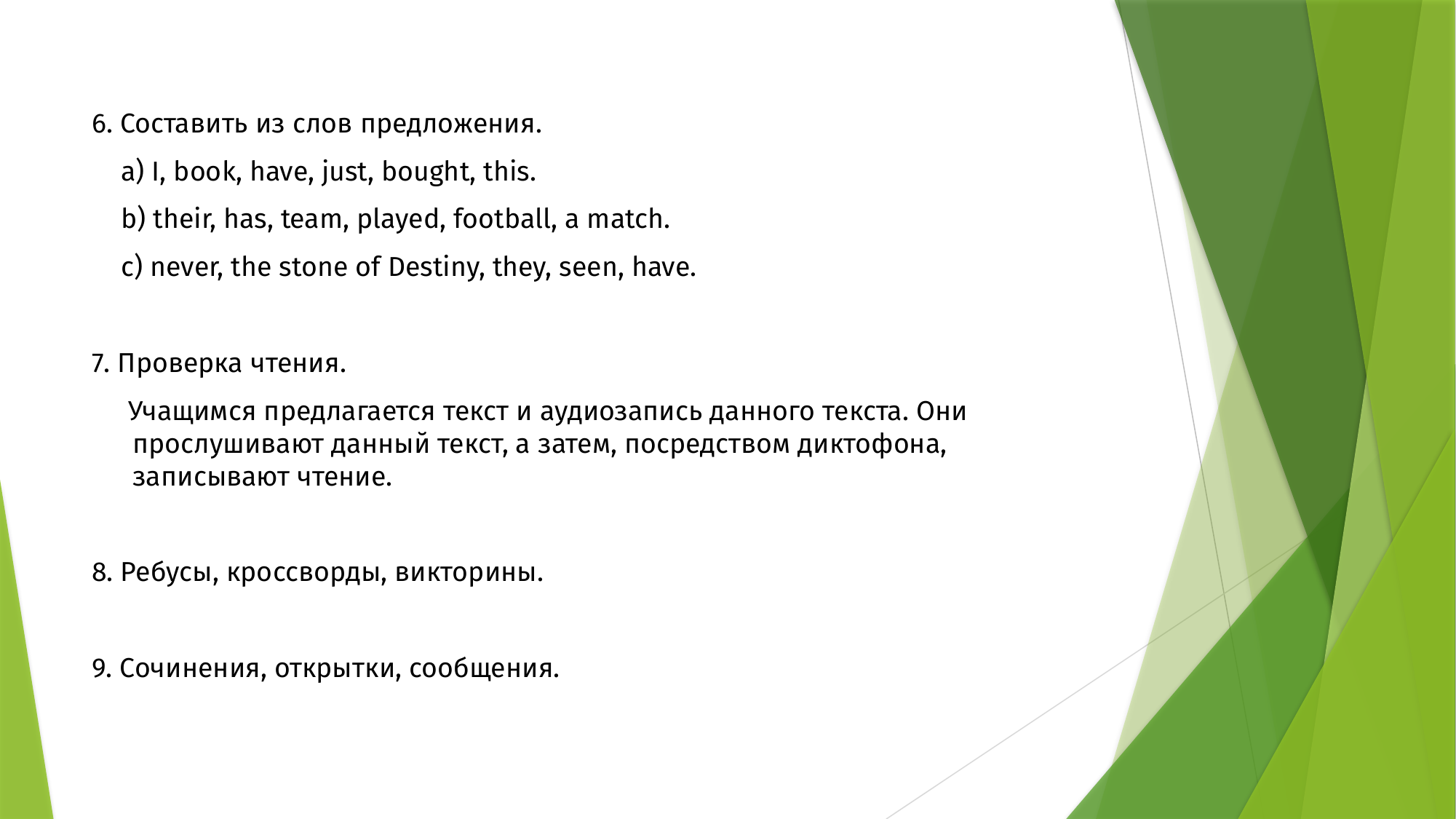

6. Составить из слов предложения.
    a) I, book, have, just, bought, this.
    b) their, has, team, played, football, a match.
    c) never, the stone of Destiny, they, seen, have.

7. Проверка чтения.
     Учащимся предлагается текст и аудиозапись данного текста. Они прослушивают данный текст, а затем, посредством диктофона, записывают чтение.

8. Ребусы, кроссворды, викторины.

9. Сочинения, открытки, сообщения.